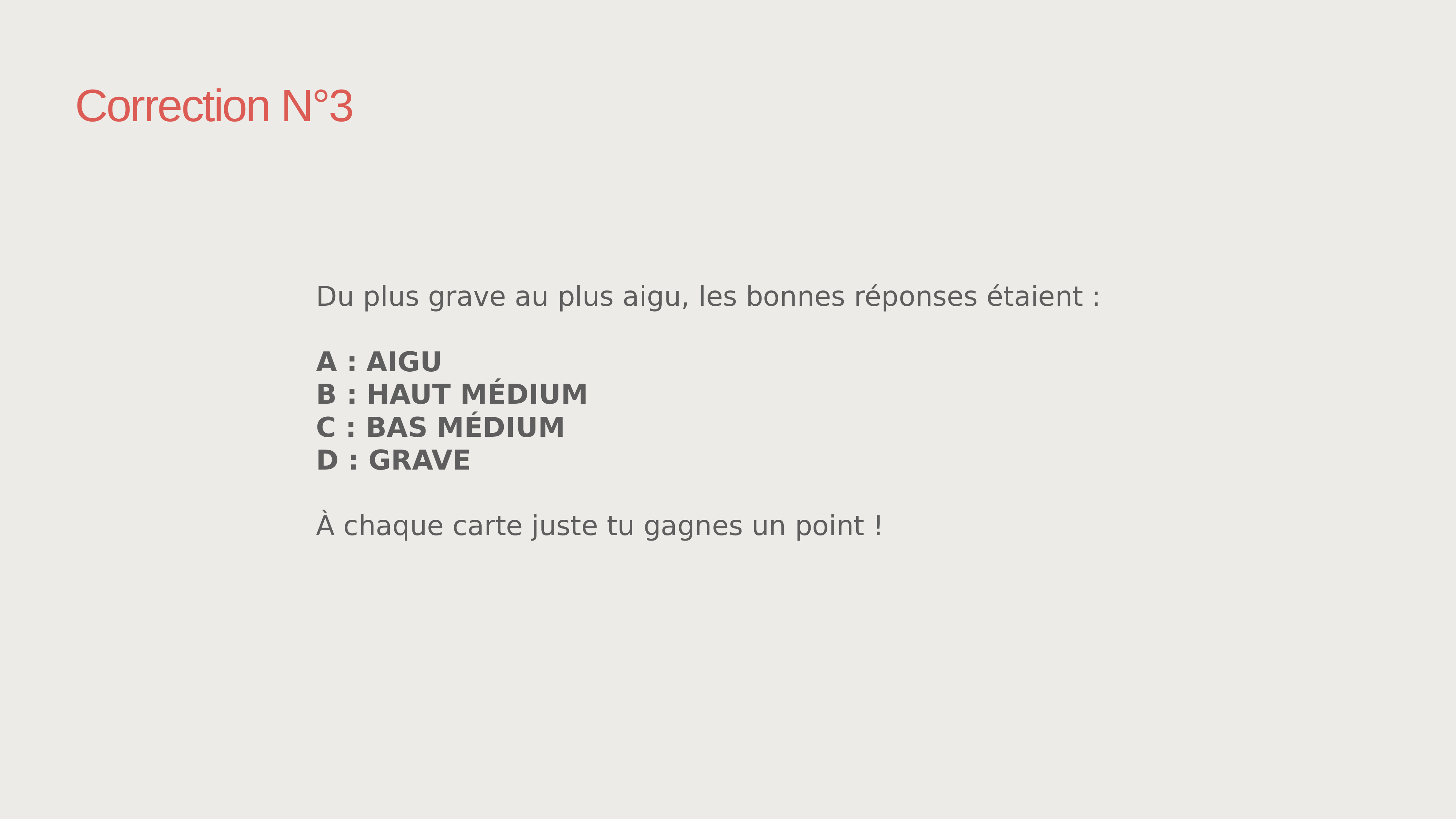

# Correction N°3
Du plus grave au plus aigu, les bonnes réponses étaient :

A : Aigu
B : Haut médium
C : BAs médium
D : Grave

À chaque carte juste tu gagnes un point !